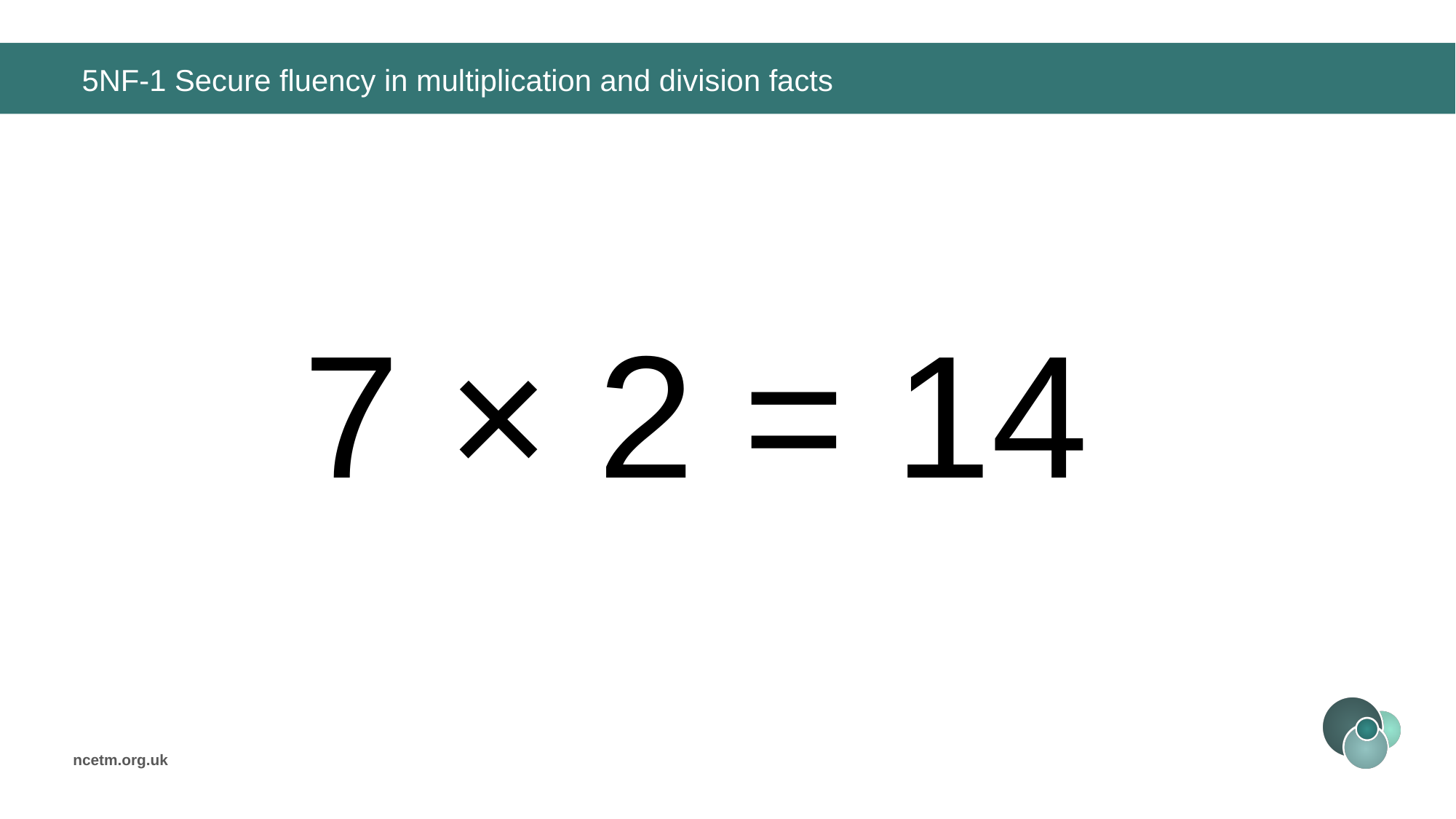

# 5NF-1 Secure fluency in multiplication and division facts
7 × 2 =
14